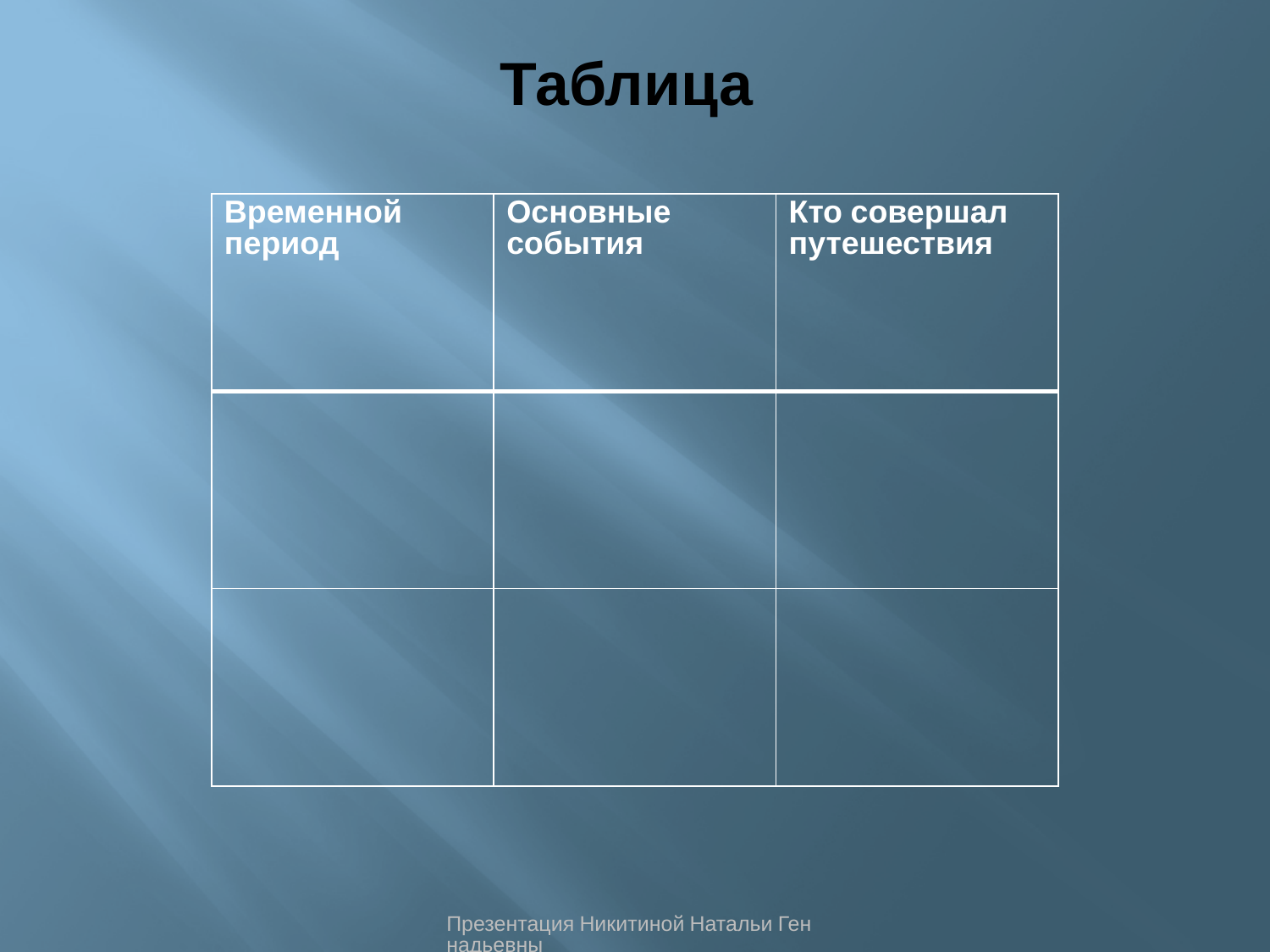

# Таблица
| Временной период | Основные события | Кто совершал путешествия |
| --- | --- | --- |
|  |  |  |
|  |  |  |
Презентация Никитиной Натальи Геннадьевны